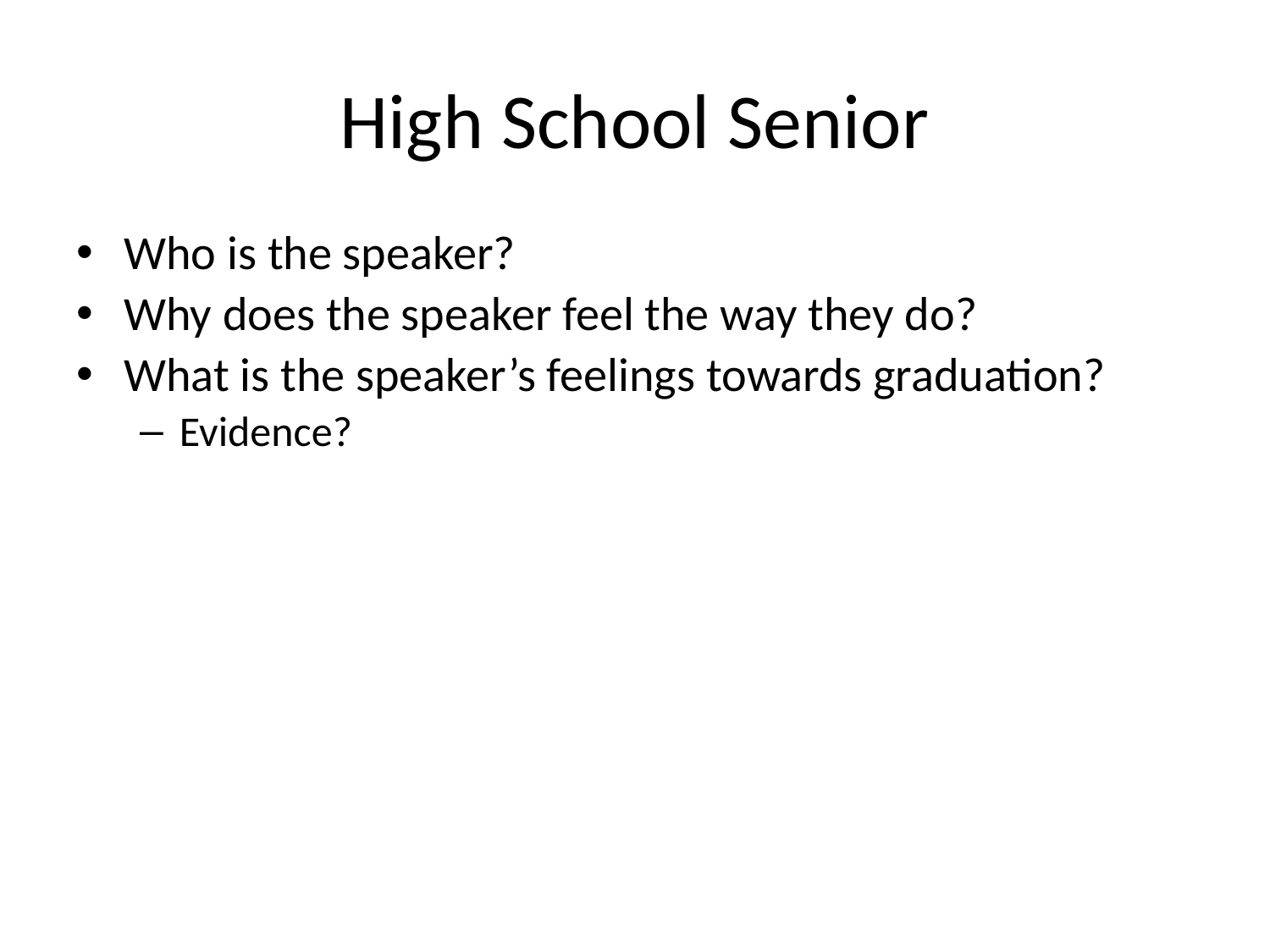

# High School Senior
Who is the speaker?
Why does the speaker feel the way they do?
What is the speaker’s feelings towards graduation?
Evidence?